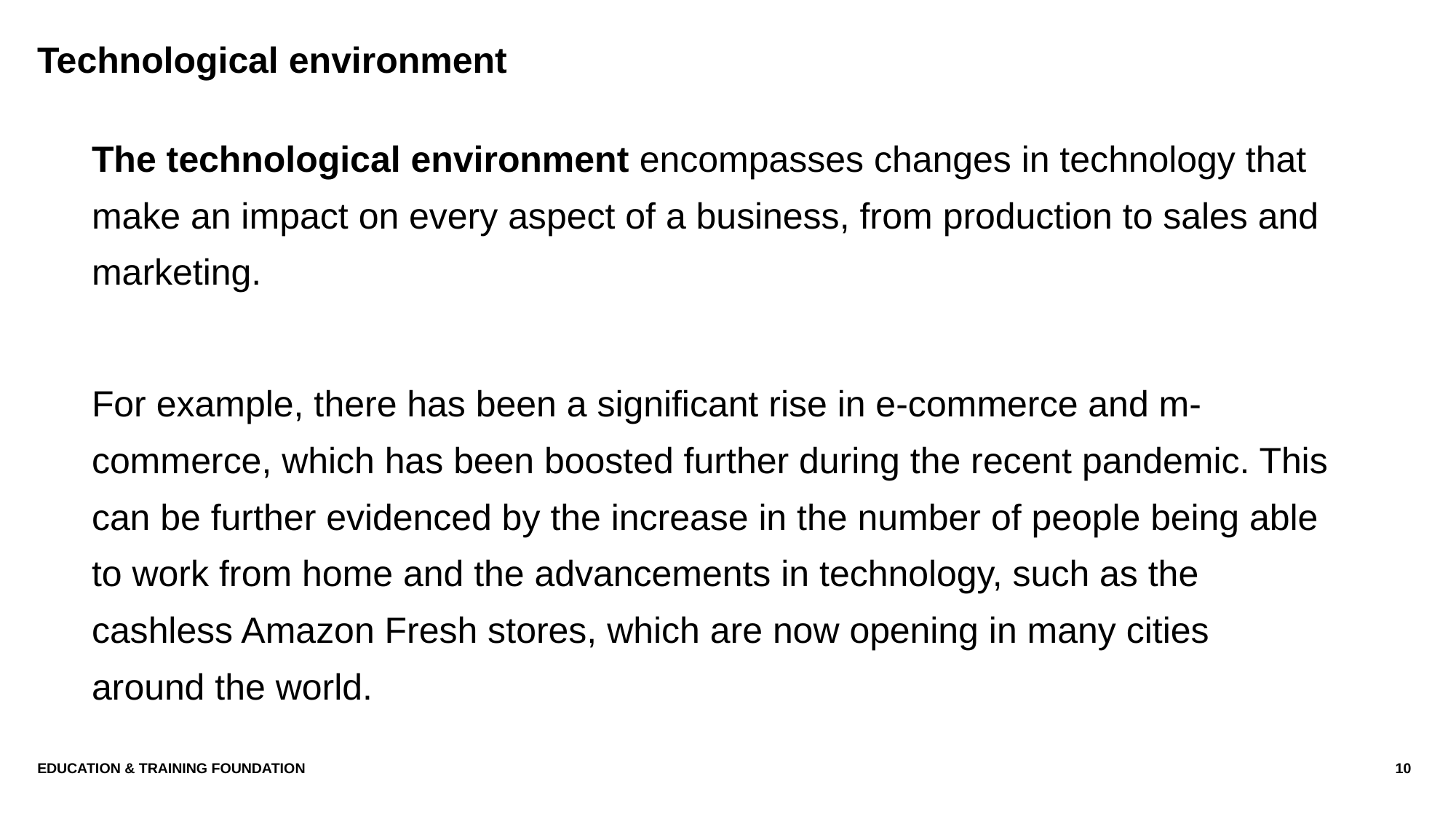

# Technological environment
The technological environment encompasses changes in technology that make an impact on every aspect of a business, from production to sales and marketing.

For example, there has been a significant rise in e-commerce and m-commerce, which has been boosted further during the recent pandemic. This can be further evidenced by the increase in the number of people being able to work from home and the advancements in technology, such as the cashless Amazon Fresh stores, which are now opening in many cities around the world.
Education & Training Foundation
10